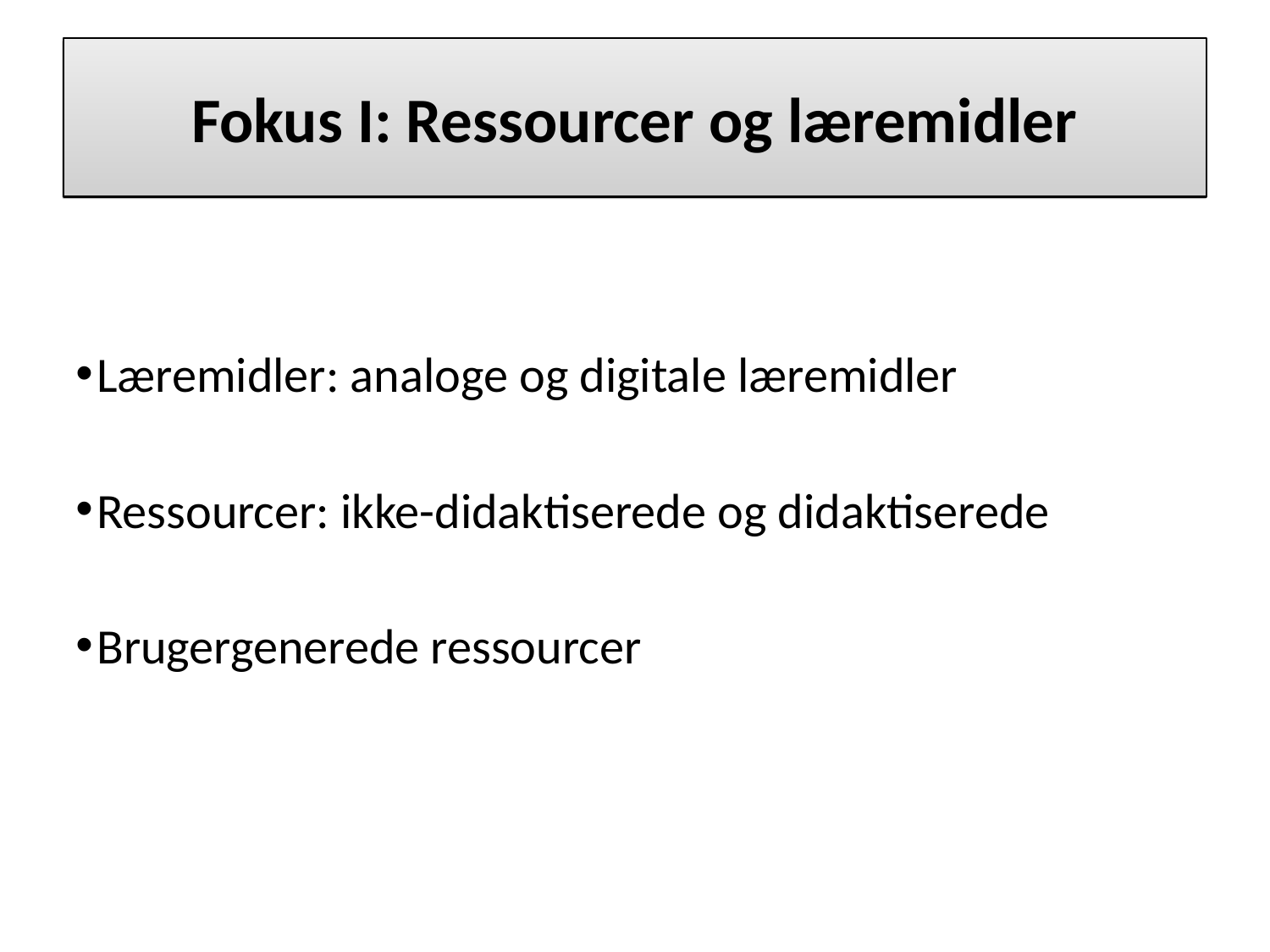

# ‍Fokus I: Ressourcer og læremidler
Læremidler: analoge og digitale læremidler

Ressourcer: ikke-didaktiserede og didaktiserede

Brugergenerede ressourcer